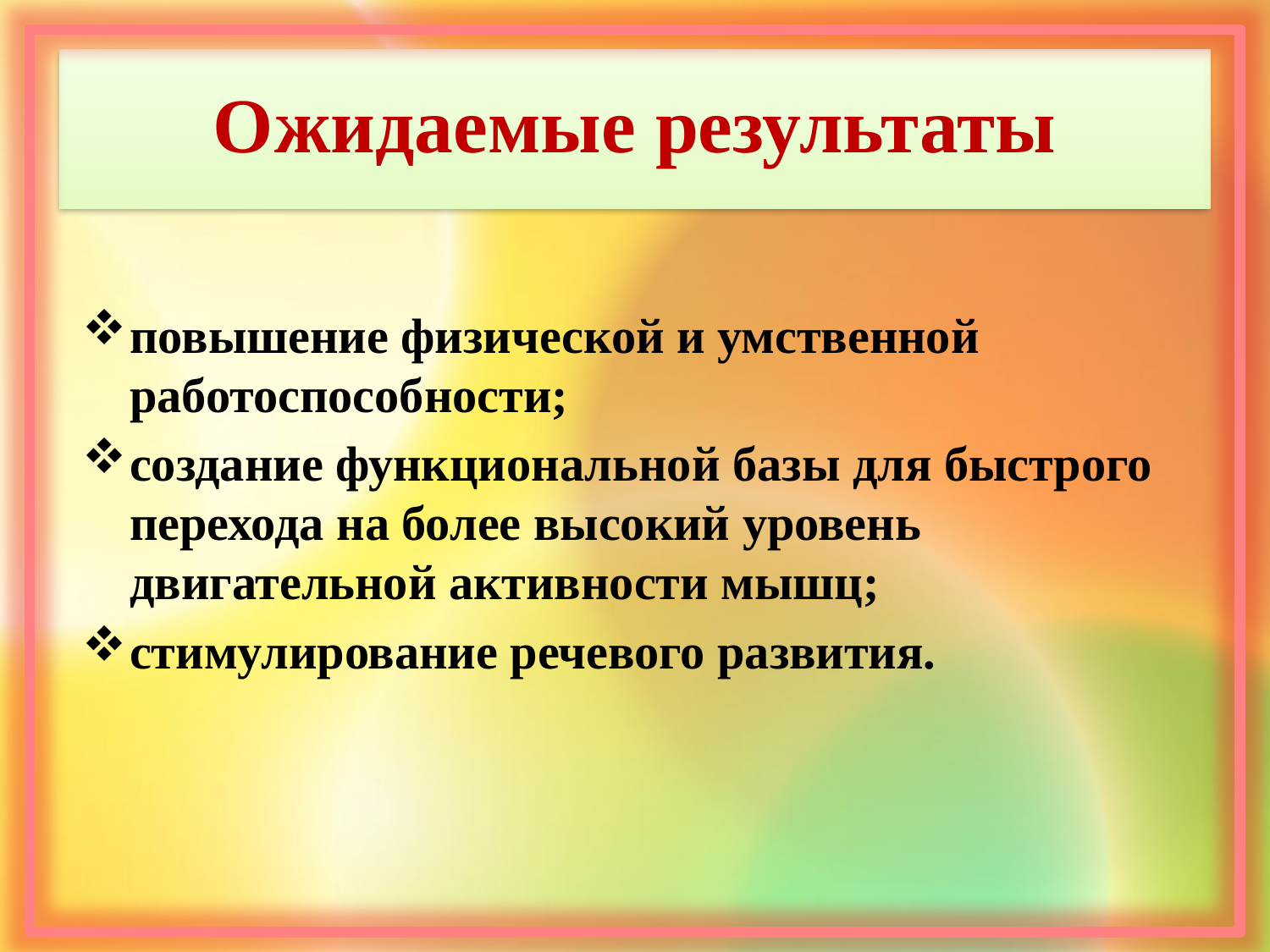

# Ожидаемые результаты
повышение физической и умственной работоспособности;
создание функциональной базы для быстрого перехода на более высокий уровень двигательной активности мышц;
стимулирование речевого развития.